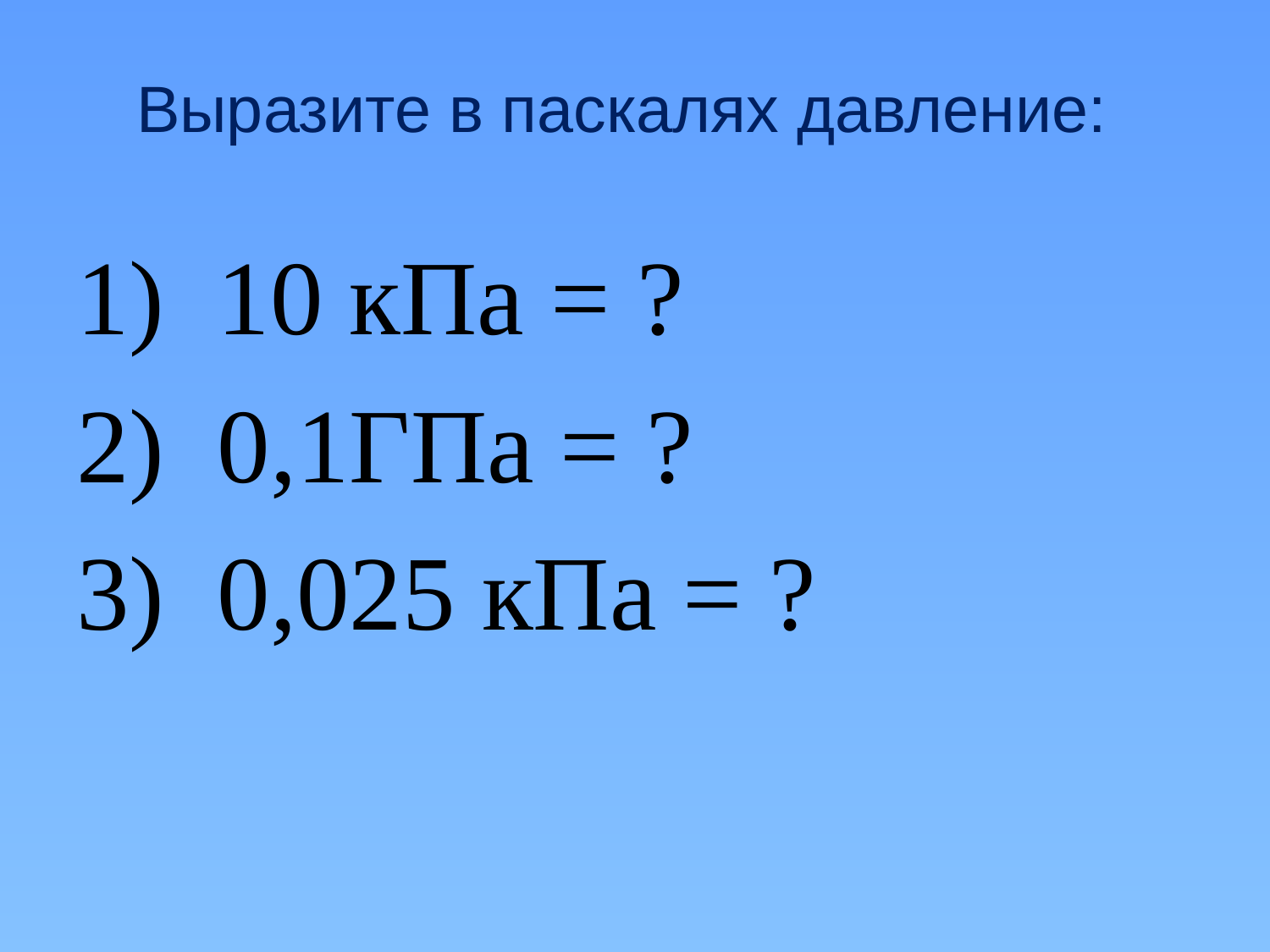

# Выразите в паскалях давление:
  10 кПа = ?
  0,1ГПа = ?
  0,025 кПа = ?